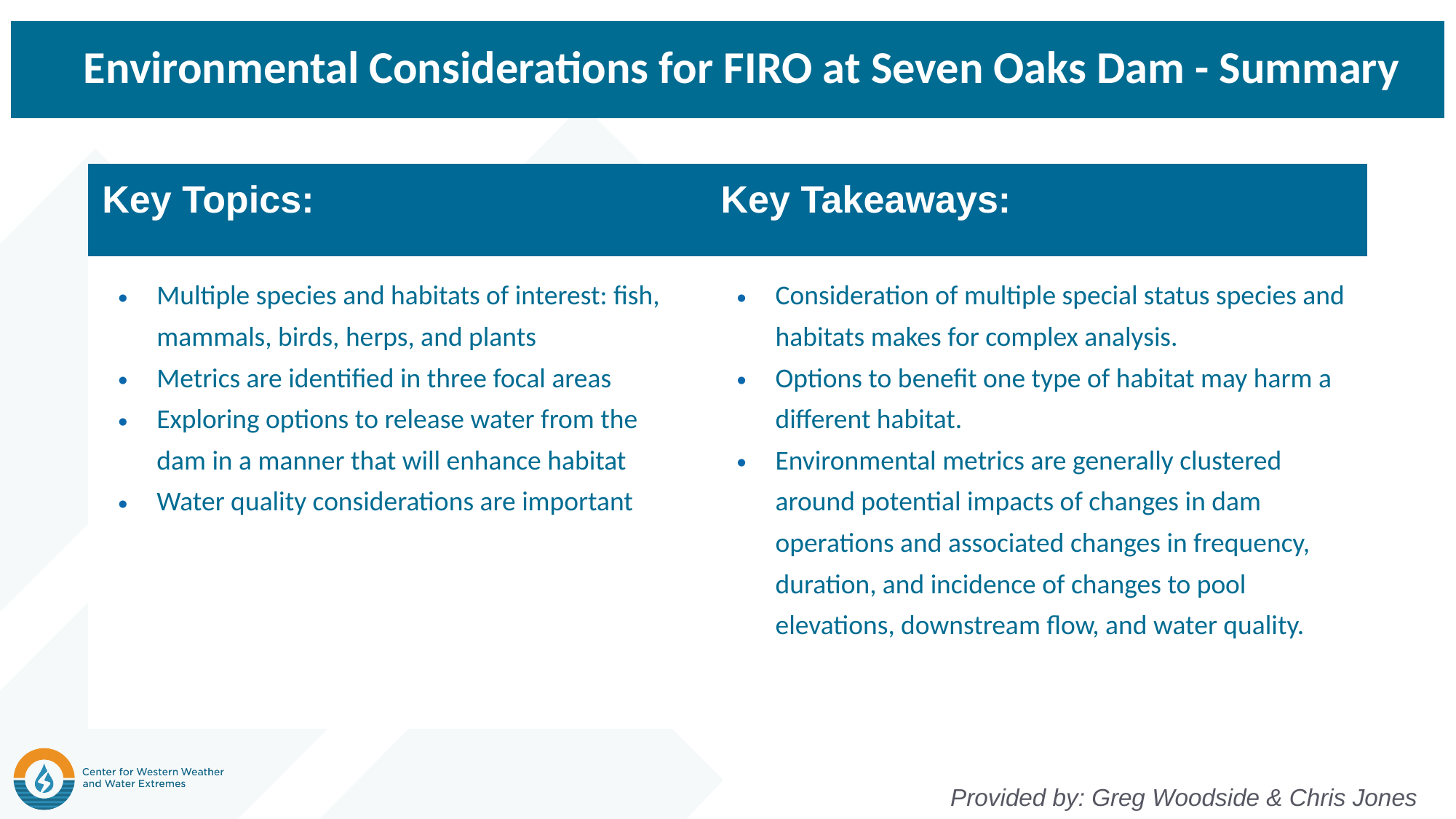

# Environmental Considerations for FIRO at Seven Oaks Dam - Summary
| Key Topics: | Key Takeaways: |
| --- | --- |
| Multiple species and habitats of interest: fish, mammals, birds, herps, and plants Metrics are identified in three focal areas Exploring options to release water from the dam in a manner that will enhance habitat Water quality considerations are important | Consideration of multiple special status species and habitats makes for complex analysis. Options to benefit one type of habitat may harm a different habitat. Environmental metrics are generally clustered around potential impacts of changes in dam operations and associated changes in frequency, duration, and incidence of changes to pool elevations, downstream flow, and water quality. |
Provided by: Greg Woodside & Chris Jones